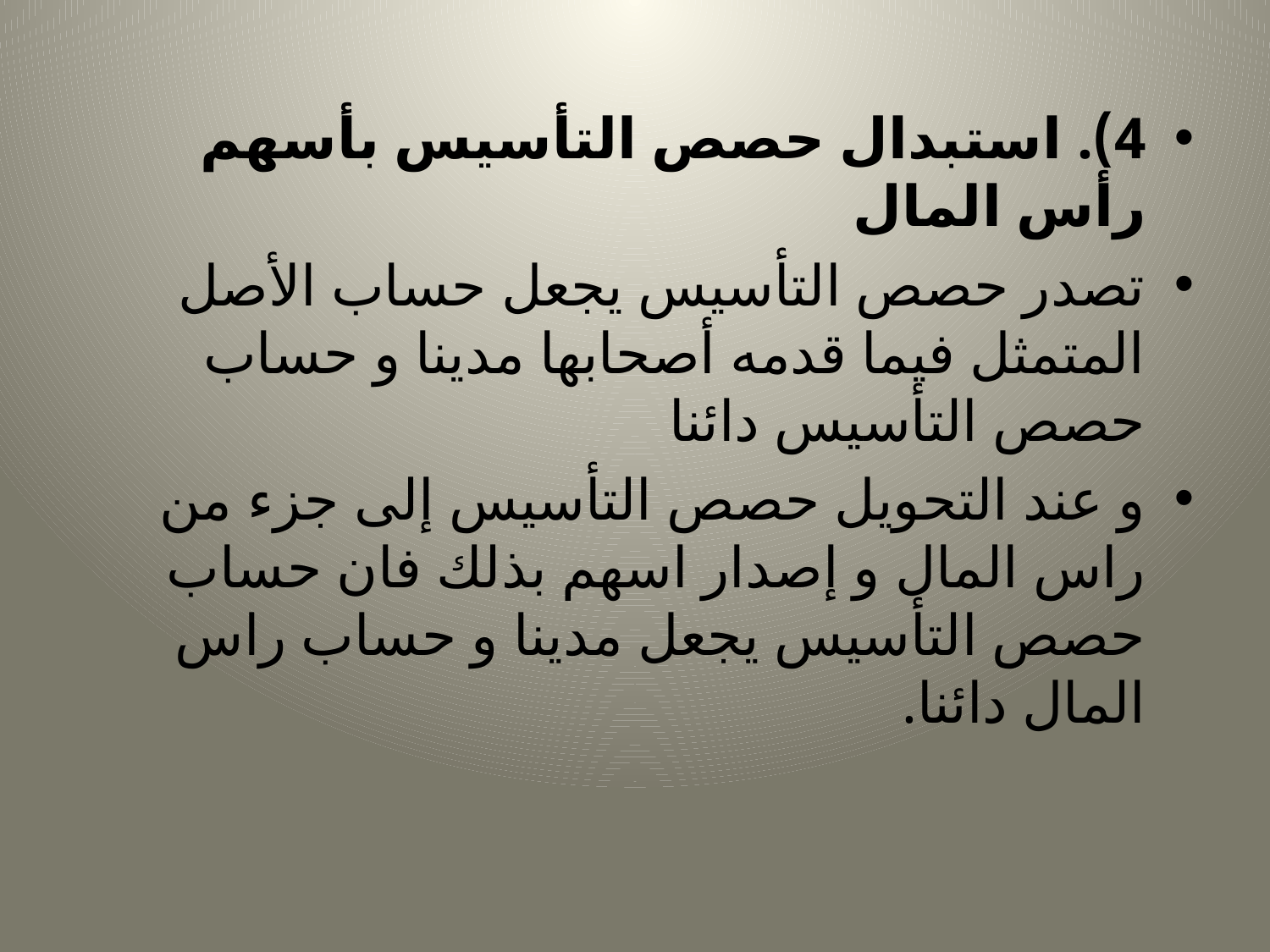

#
4). استبدال حصص التأسيس بأسهم رأس المال
تصدر حصص التأسيس يجعل حساب الأصل  المتمثل فيما قدمه أصحابها مدينا و حساب حصص التأسيس دائنا
و عند التحويل حصص التأسيس إلى جزء من راس المال و إصدار اسهم بذلك فان حساب حصص التأسيس يجعل مدينا و حساب راس المال دائنا.